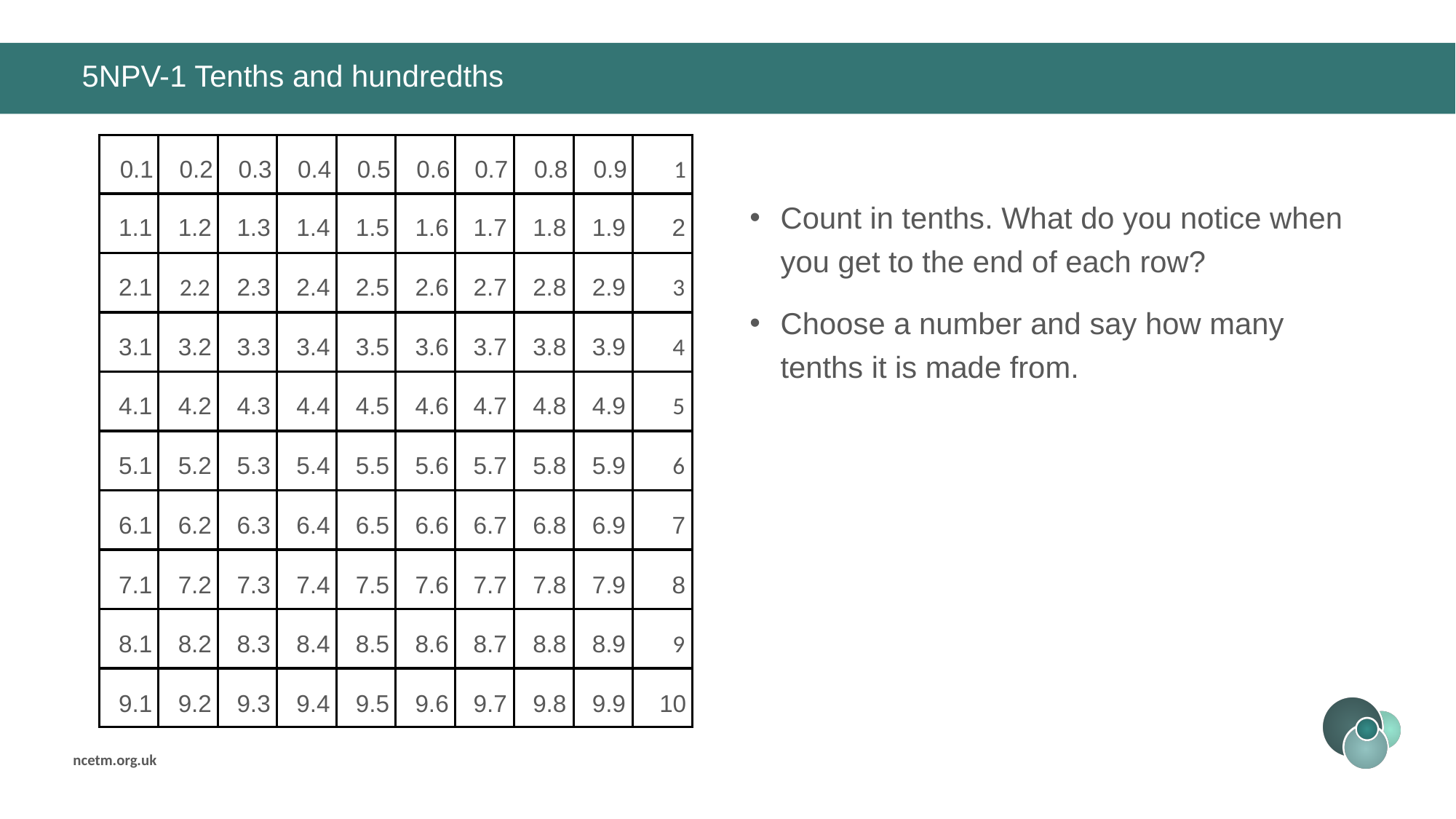

# 5NPV-1 Tenths and hundredths
0.1
1.1
2.1
3.1
4.1
5.1
6.1
7.1
8.1
9.1
0.2
1.2
2.2
3.2
4.2
5.2
6.2
7.2
8.2
9.2
0.3
1.3
2.3
3.3
4.3
5.3
6.3
7.3
8.3
9.3
0.4
1.4
2.4
3.4
4.4
5.4
6.4
7.4
8.4
9.4
0.5
1.5
2.5
3.5
4.5
5.5
6.5
7.5
8.5
9.5
0.6
1.6
2.6
3.6
4.6
5.6
6.6
7.6
8.6
9.6
0.7
1.7
2.7
3.7
4.7
5.7
6.7
7.7
8.7
9.7
0.8
1.8
2.8
3.8
4.8
5.8
6.8
7.8
8.8
9.8
0.9
1.9
2.9
3.9
4.9
5.9
6.9
7.9
8.9
9.9
1
2
3
4
5
6
7
8
9
10
Count in tenths. What do you notice when you get to the end of each row?
Choose a number and say how many tenths it is made from.